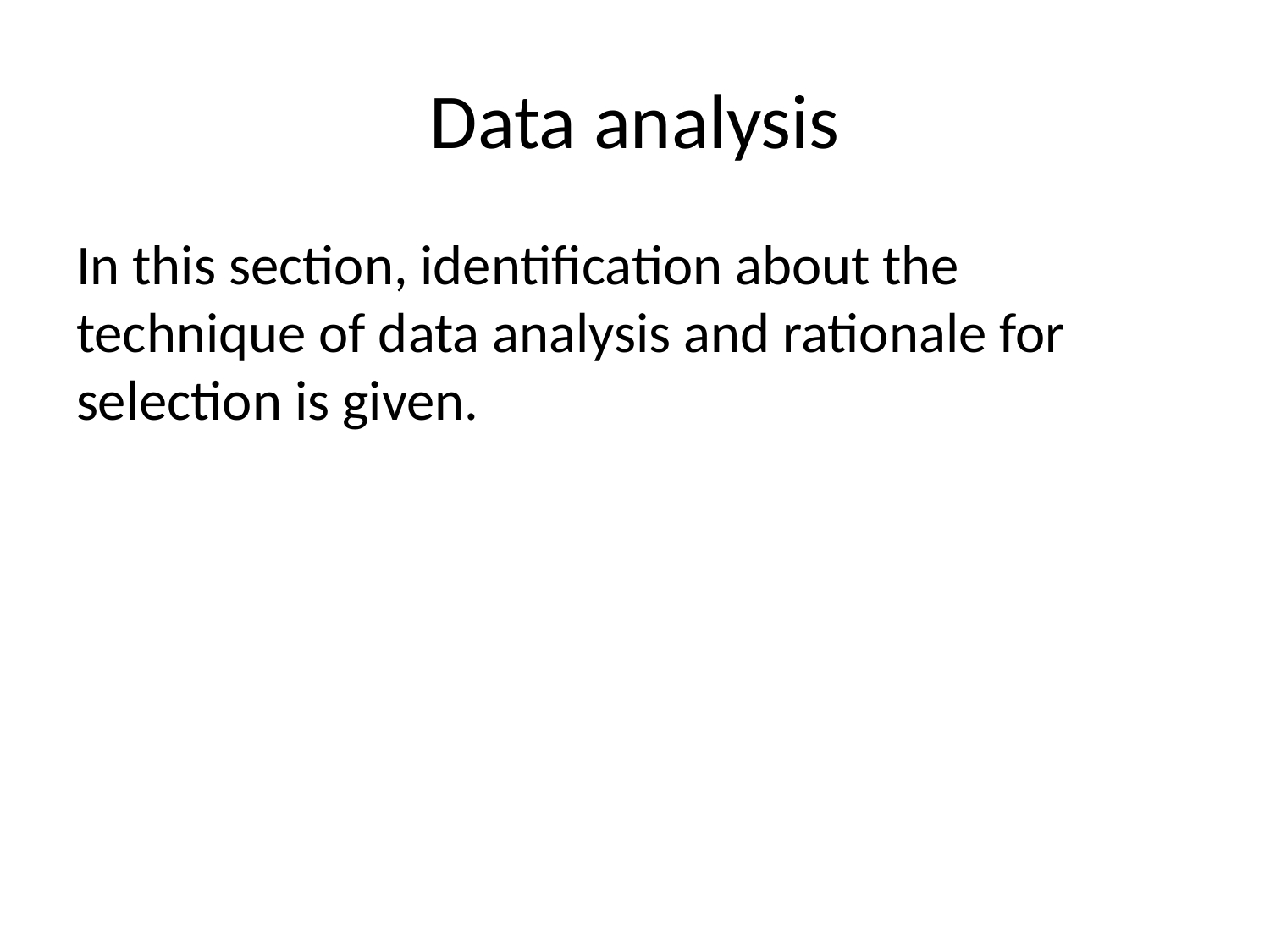

# Data analysis
In this section, identification about the technique of data analysis and rationale for selection is given.